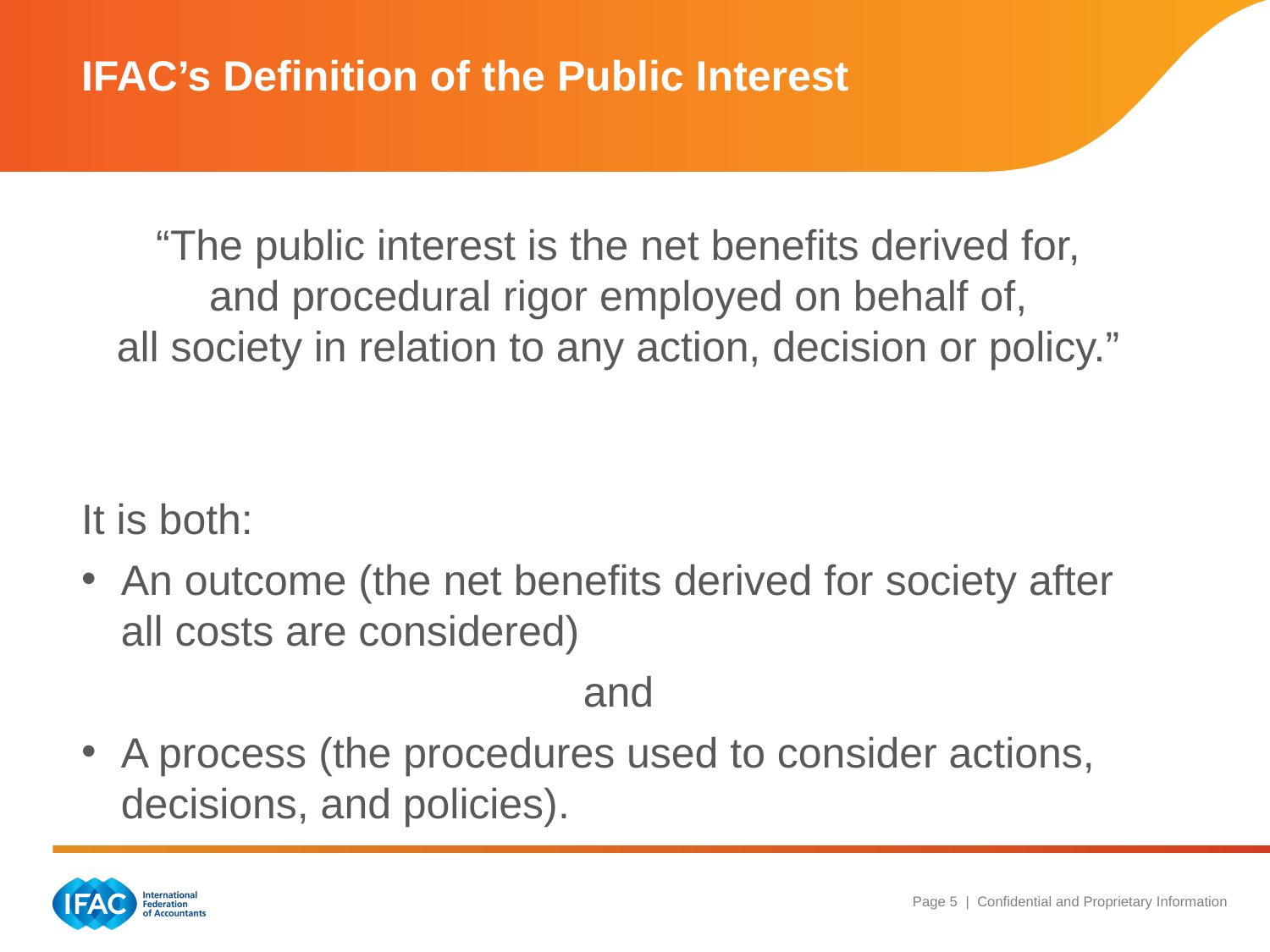

IFAC’s Definition of the Public Interest

“The public interest is the net benefits derived for,
and procedural rigor employed on behalf of,
all society in relation to any action, decision or policy.”

It is both:
An outcome (the net benefits derived for society after all costs are considered)
and
A process (the procedures used to consider actions, decisions, and policies).